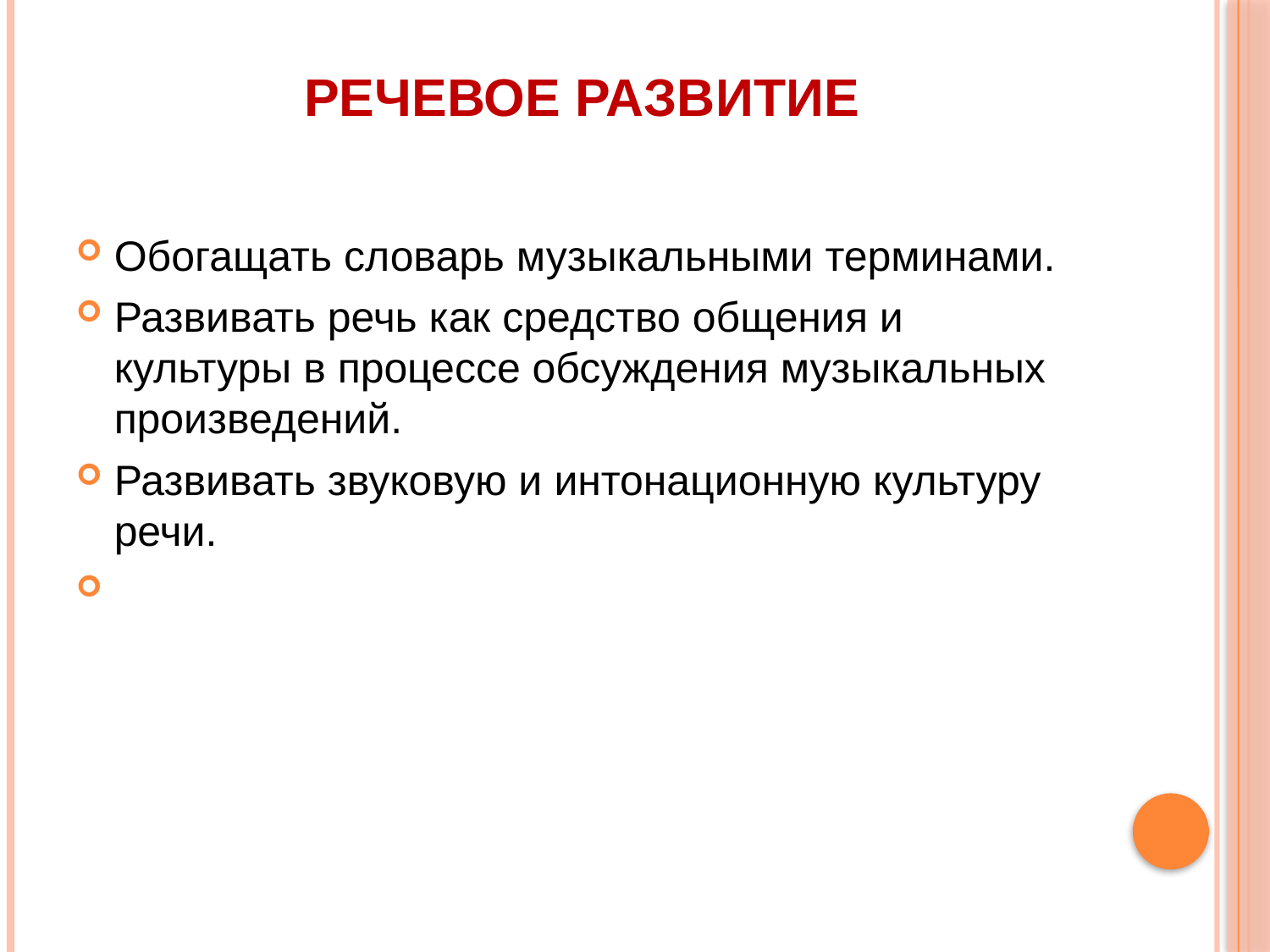

# Речевое развитие
Обогащать словарь музыкальными терминами.
Развивать речь как средство общения и культуры в процессе обсуждения музыкальных произведений.
Развивать звуковую и интонационную культуру речи.